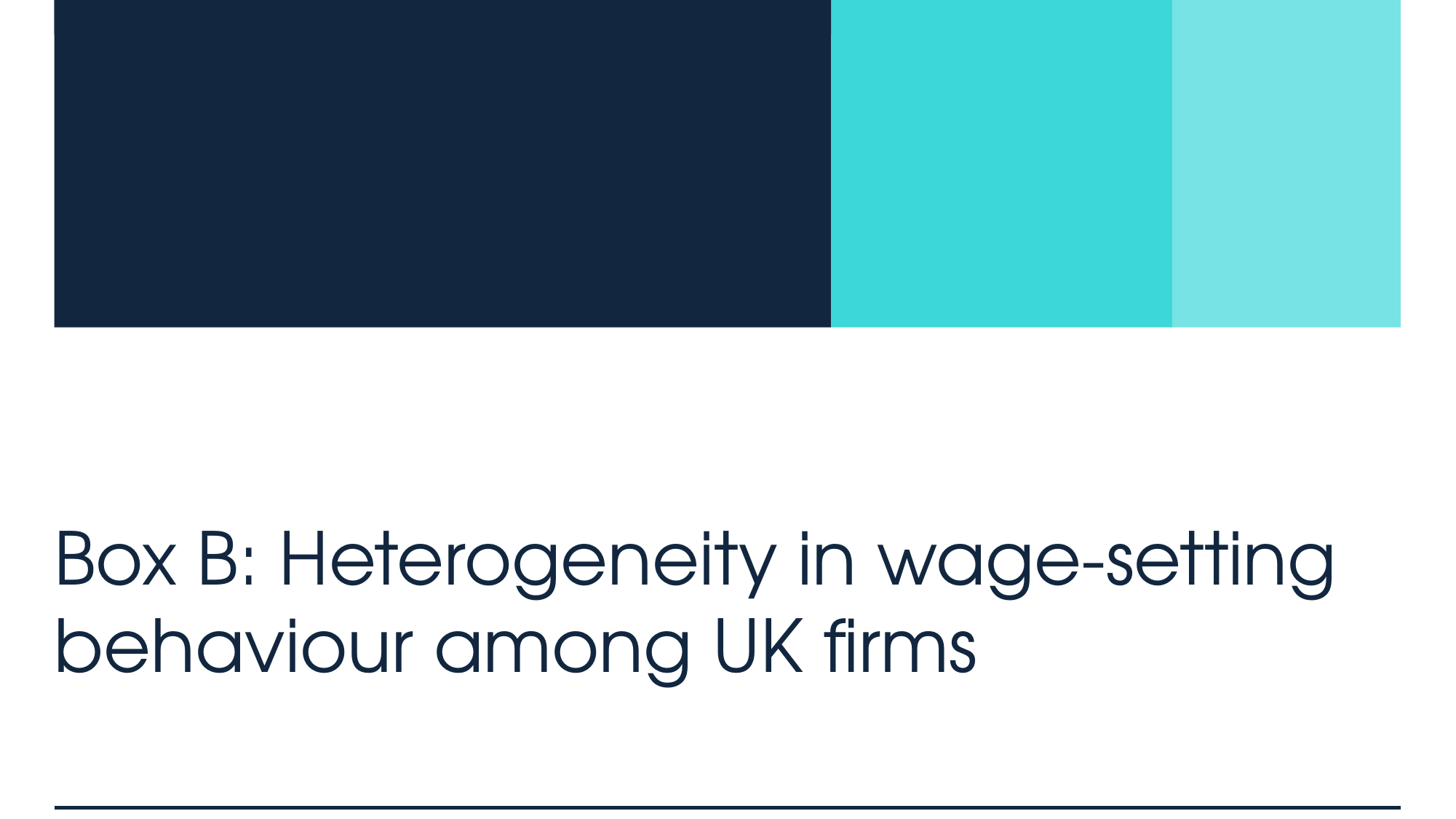

Box B: Heterogeneity in wage-setting behaviour among UK firms